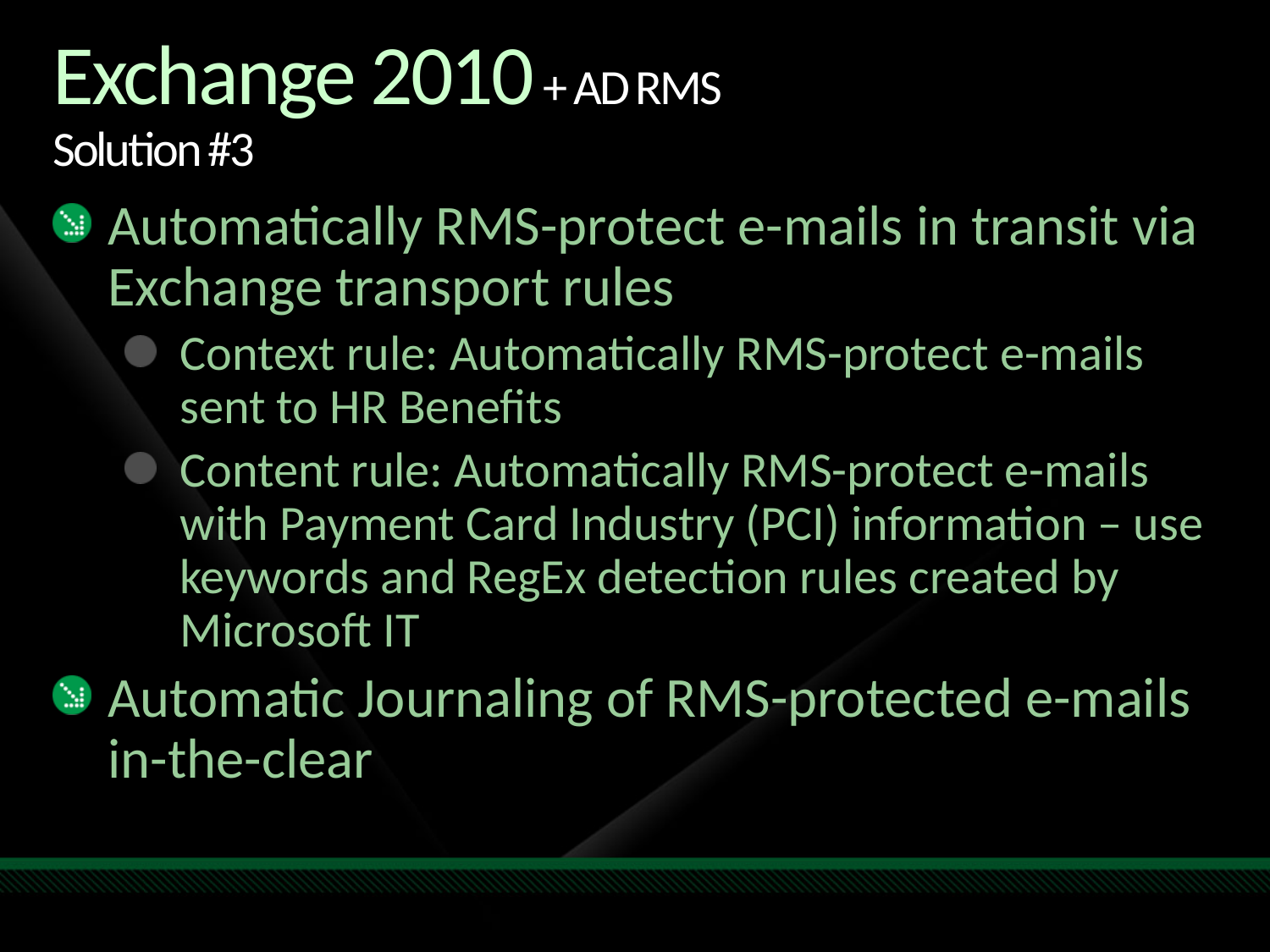

# Exchange 2010 + AD RMS Solution #3
Automatically RMS-protect e-mails in transit via Exchange transport rules
Context rule: Automatically RMS-protect e-mails sent to HR Benefits
Content rule: Automatically RMS-protect e-mails with Payment Card Industry (PCI) information – use keywords and RegEx detection rules created by Microsoft IT
Automatic Journaling of RMS-protected e-mails in-the-clear